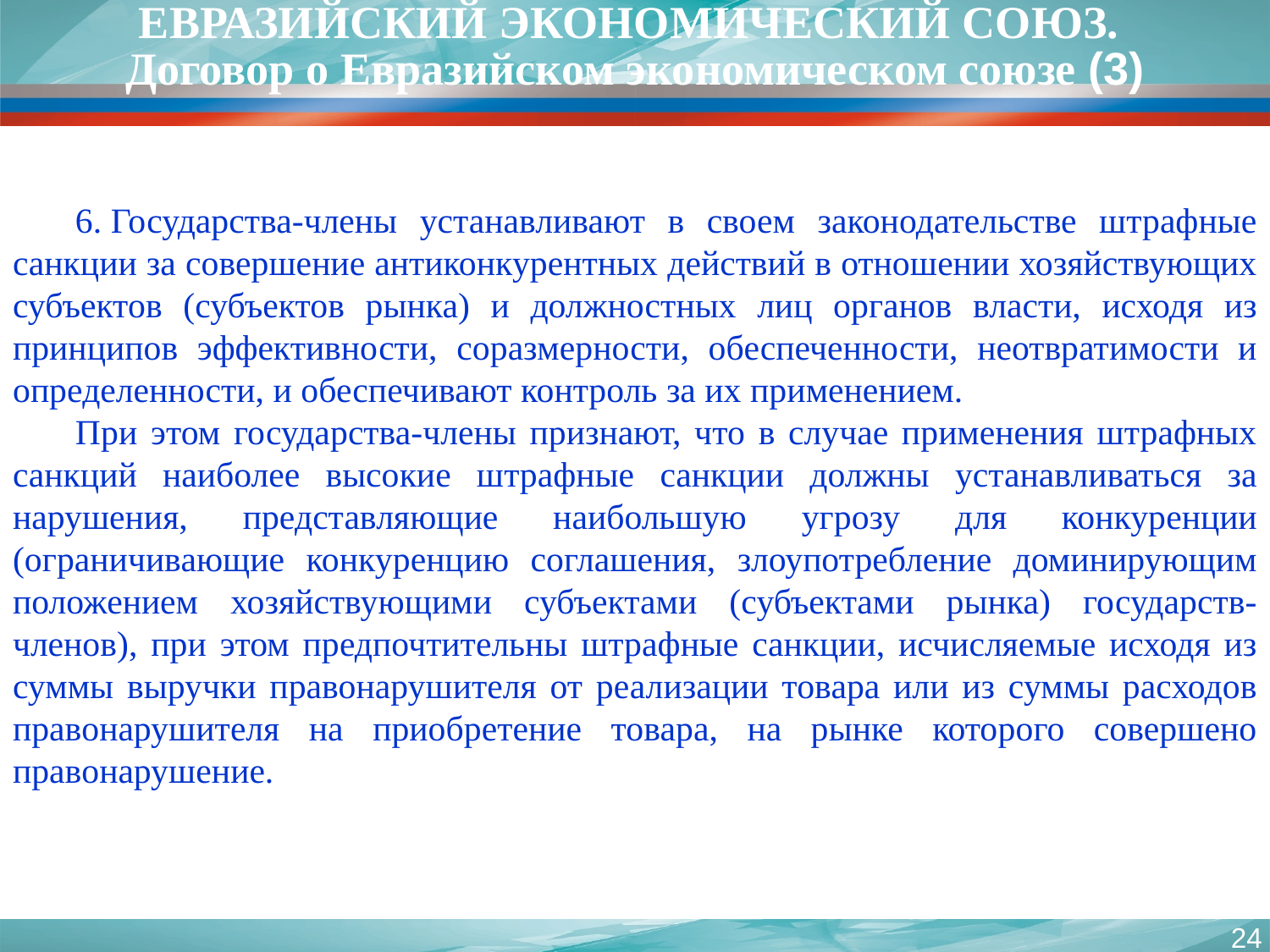

ЕВРАЗИЙСКИЙ ЭКОНОМИЧЕСКИЙ СОЮЗ.
Договор о Евразийском экономическом союзе (3)

6. Государства-члены устанавливают в своем законодательстве штрафные санкции за совершение антиконкурентных действий в отношении хозяйствующих субъектов (субъектов рынка) и должностных лиц органов власти, исходя из принципов эффективности, соразмерности, обеспеченности, неотвратимости и определенности, и обеспечивают контроль за их применением.
При этом государства-члены признают, что в случае применения штрафных санкций наиболее высокие штрафные санкции должны устанавливаться за нарушения, представляющие наибольшую угрозу для конкуренции (ограничивающие конкуренцию соглашения, злоупотребление доминирующим положением хозяйствующими субъектами (субъектами рынка) государств-членов), при этом предпочтительны штрафные санкции, исчисляемые исходя из суммы выручки правонарушителя от реализации товара или из суммы расходов правонарушителя на приобретение товара, на рынке которого совершено правонарушение.
24